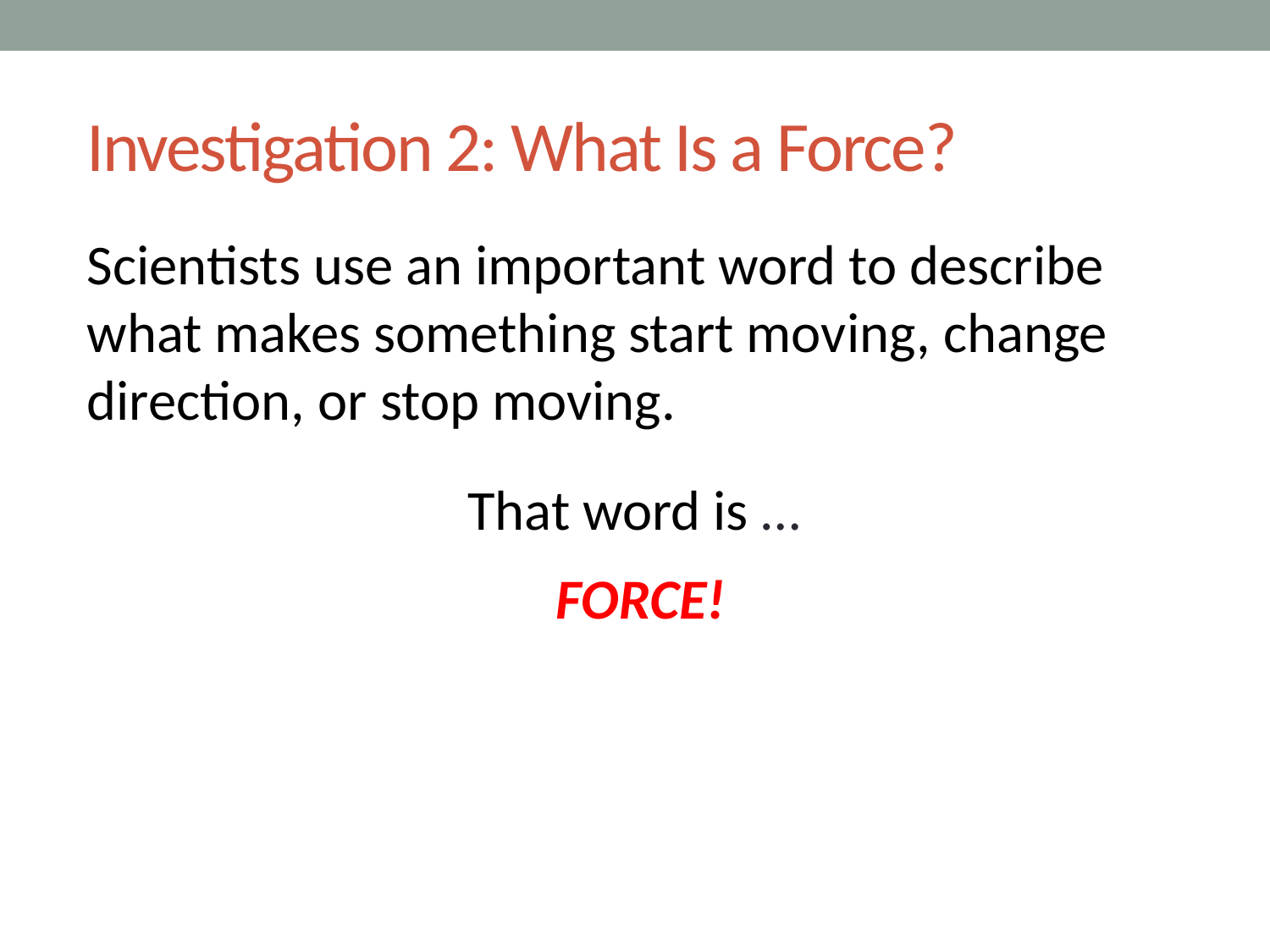

# Investigation 2: What Is a Force?
Scientists use an important word to describe what makes something start moving, change direction, or stop moving.
That word is …
FORCE!